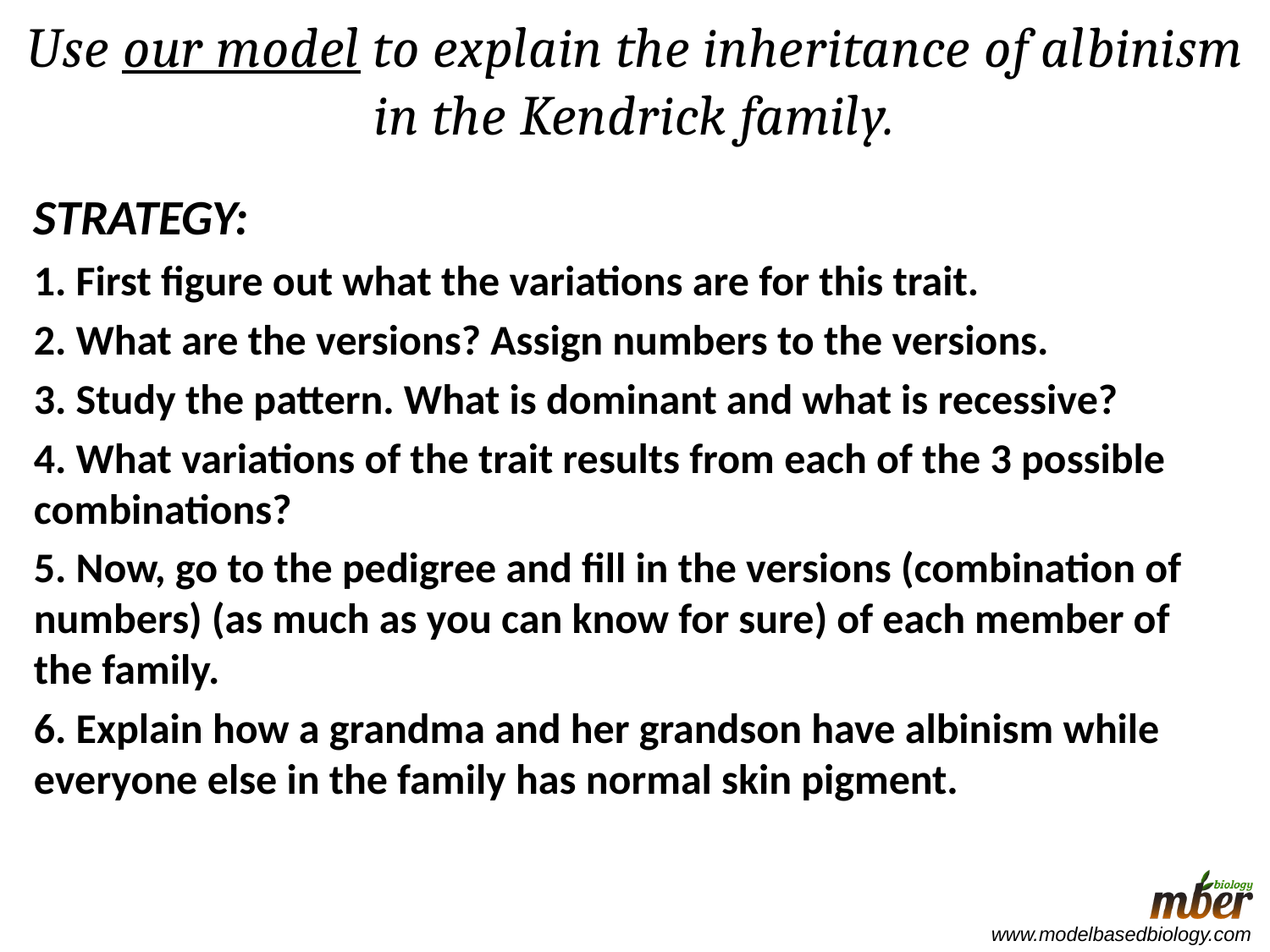

# Use our model to explain the inheritance of albinism in the Kendrick family.

STRATEGY:
1. First figure out what the variations are for this trait.
2. What are the versions? Assign numbers to the versions.
3. Study the pattern. What is dominant and what is recessive?
4. What variations of the trait results from each of the 3 possible combinations?
5. Now, go to the pedigree and fill in the versions (combination of numbers) (as much as you can know for sure) of each member of the family.
6. Explain how a grandma and her grandson have albinism while everyone else in the family has normal skin pigment.